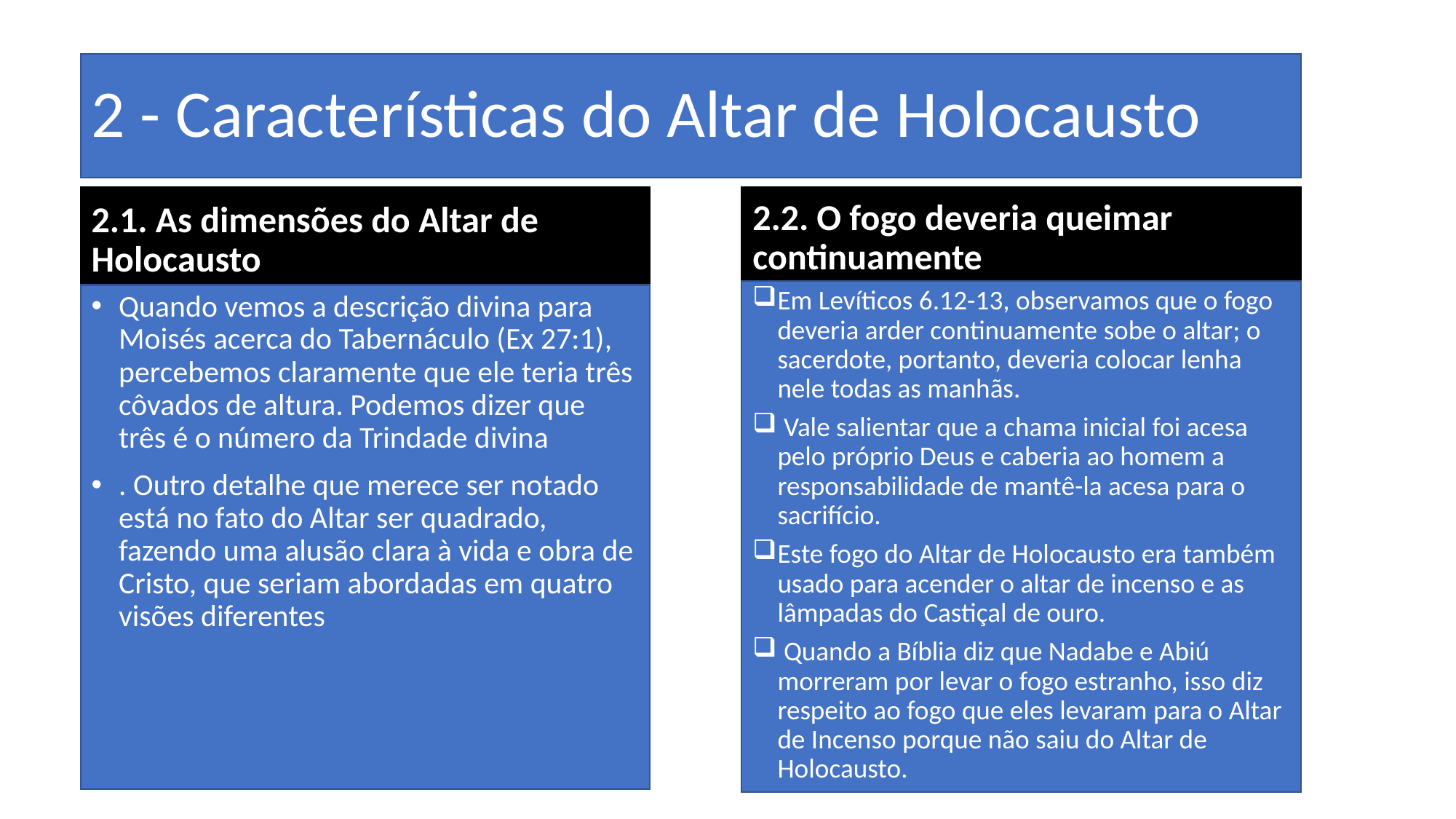

# 2 - Características do Altar de Holocausto
2.1. As dimensões do Altar de Holocausto
2.2. O fogo deveria queimar continuamente
Em Levíticos 6.12-13, observamos que o fogo deveria arder continuamente sobe o altar; o sacerdote, portanto, deveria colocar lenha nele todas as manhãs.
 Vale salientar que a chama inicial foi acesa pelo próprio Deus e caberia ao homem a responsabilidade de mantê-la acesa para o sacrifício.
Este fogo do Altar de Holocausto era também usado para acender o altar de incenso e as lâmpadas do Castiçal de ouro.
 Quando a Bíblia diz que Nadabe e Abiú morreram por levar o fogo estranho, isso diz respeito ao fogo que eles levaram para o Altar de Incenso porque não saiu do Altar de Holocausto.
Quando vemos a descrição divina para Moisés acerca do Tabernáculo (Ex 27:1), percebemos claramente que ele teria três côvados de altura. Podemos dizer que três é o número da Trindade divina
. Outro detalhe que merece ser notado está no fato do Altar ser quadrado, fazendo uma alusão clara à vida e obra de Cristo, que seriam abordadas em quatro visões diferentes